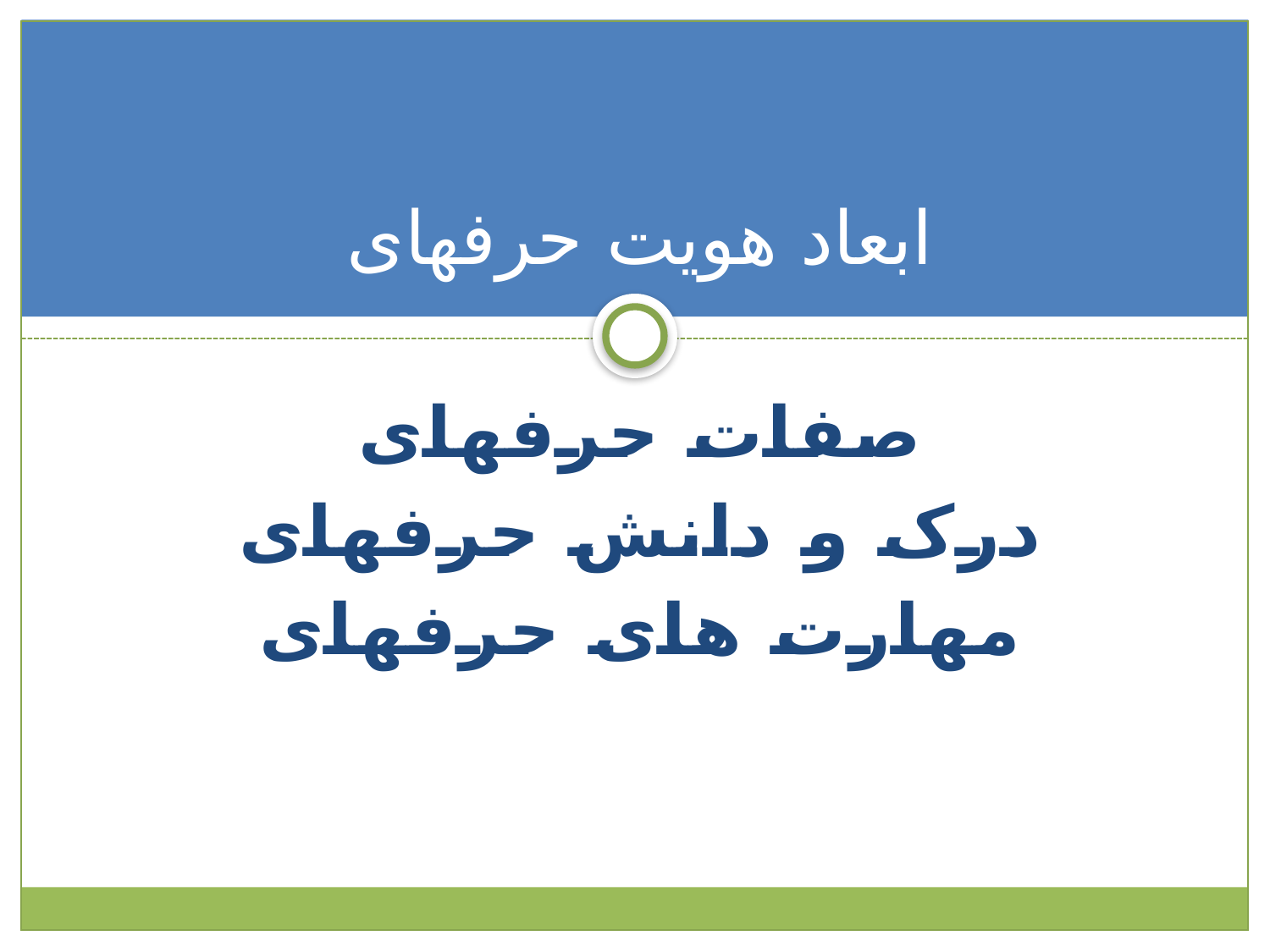

# ابعاد هویت حرفه‏ای
صفات حرفه‏ای
درک و دانش حرفه‏ای
مهارت های حرفه‏ای